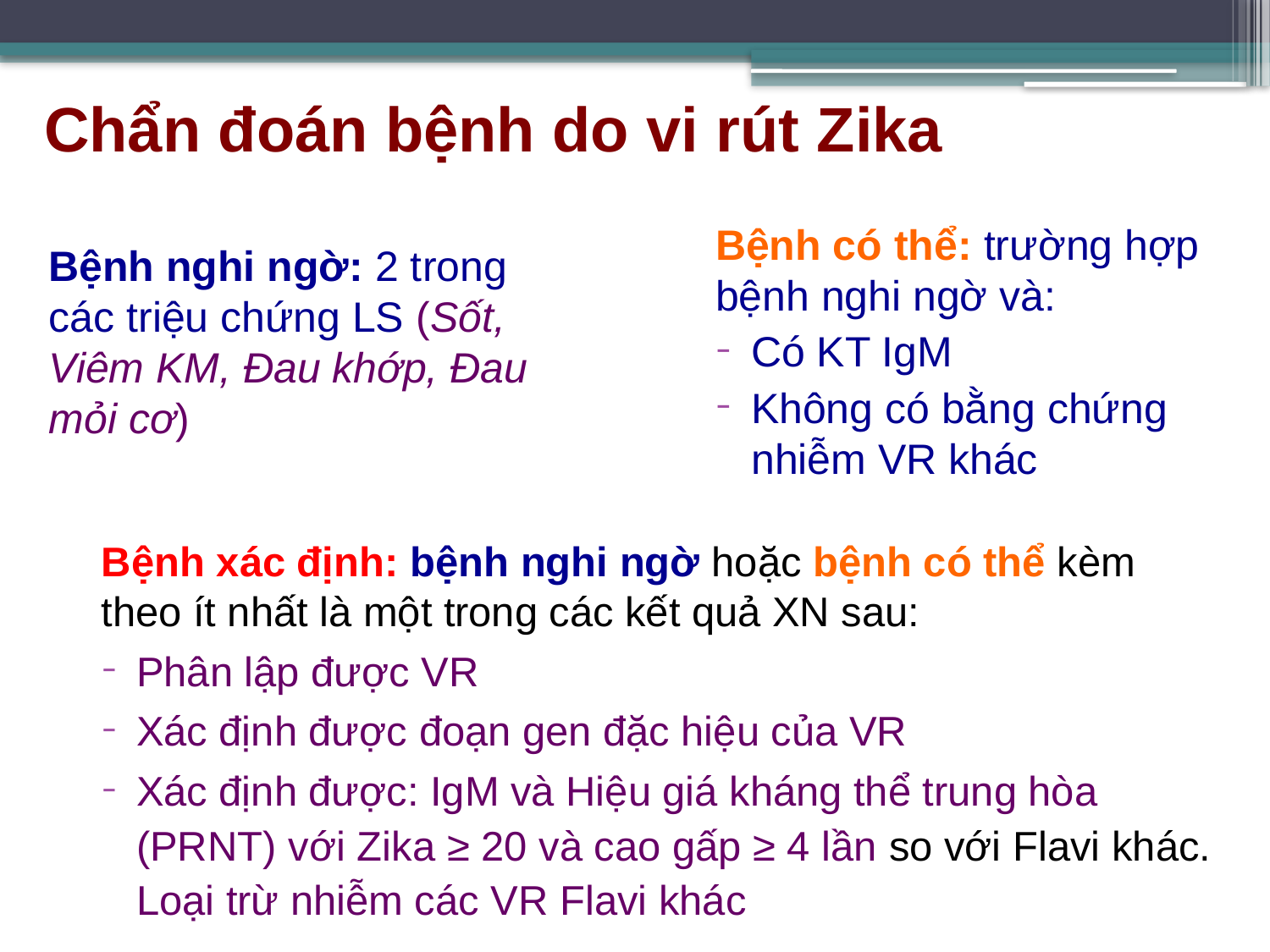

# Chẩn đoán bệnh do vi rút Zika
Bệnh có thể: trường hợp bệnh nghi ngờ và:
Có KT IgM
Không có bằng chứng nhiễm VR khác
Bệnh nghi ngờ: 2 trong các triệu chứng LS (Sốt, Viêm KM, Đau khớp, Đau mỏi cơ)
Bệnh xác định: bệnh nghi ngờ hoặc bệnh có thể kèm theo ít nhất là một trong các kết quả XN sau:
Phân lập được VR
Xác định được đoạn gen đặc hiệu của VR
Xác định được: IgM và Hiệu giá kháng thể trung hòa (PRNT) với Zika ≥ 20 và cao gấp ≥ 4 lần so với Flavi khác. Loại trừ nhiễm các VR Flavi khác